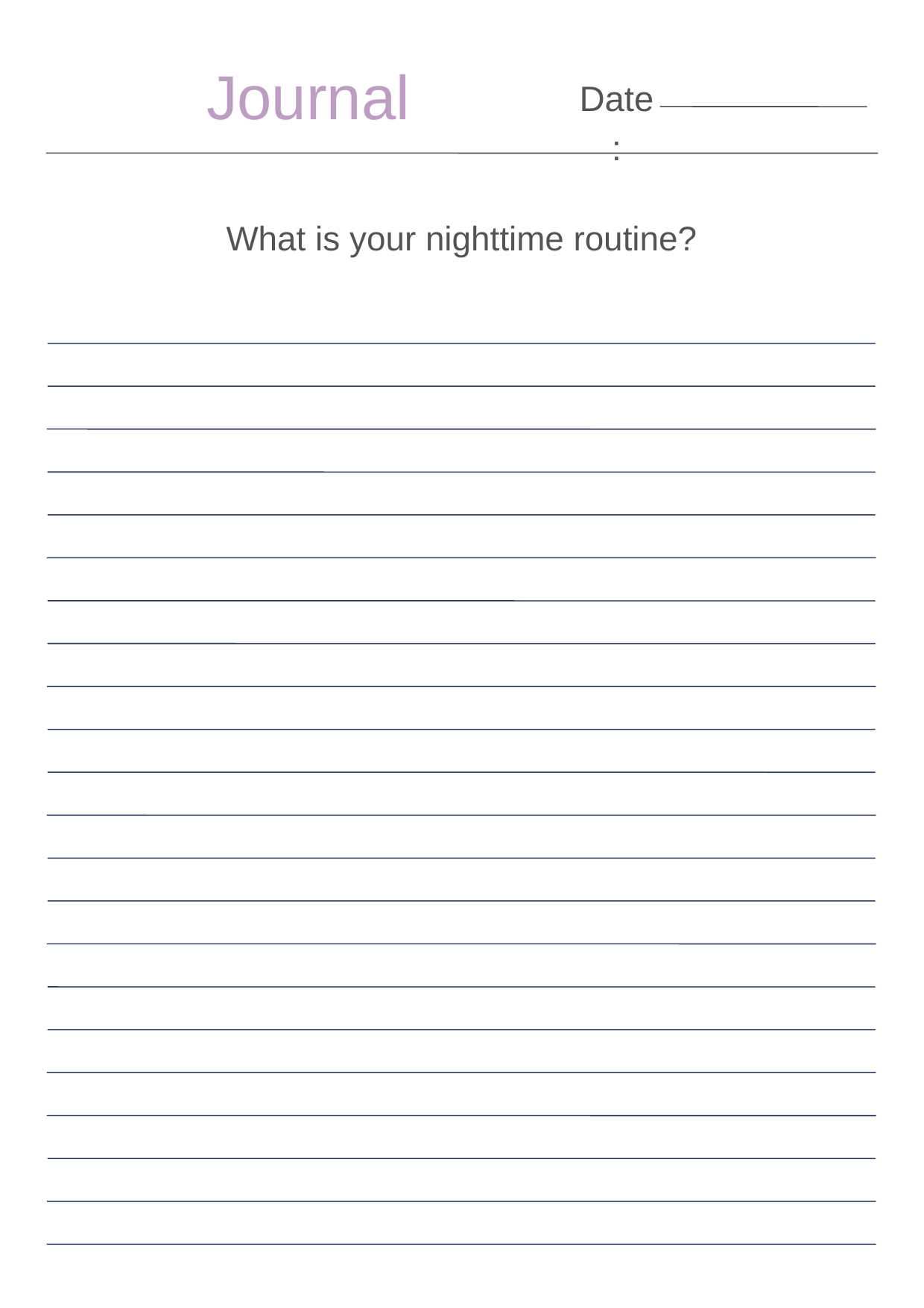

Journal
Date:

What is your nighttime routine?